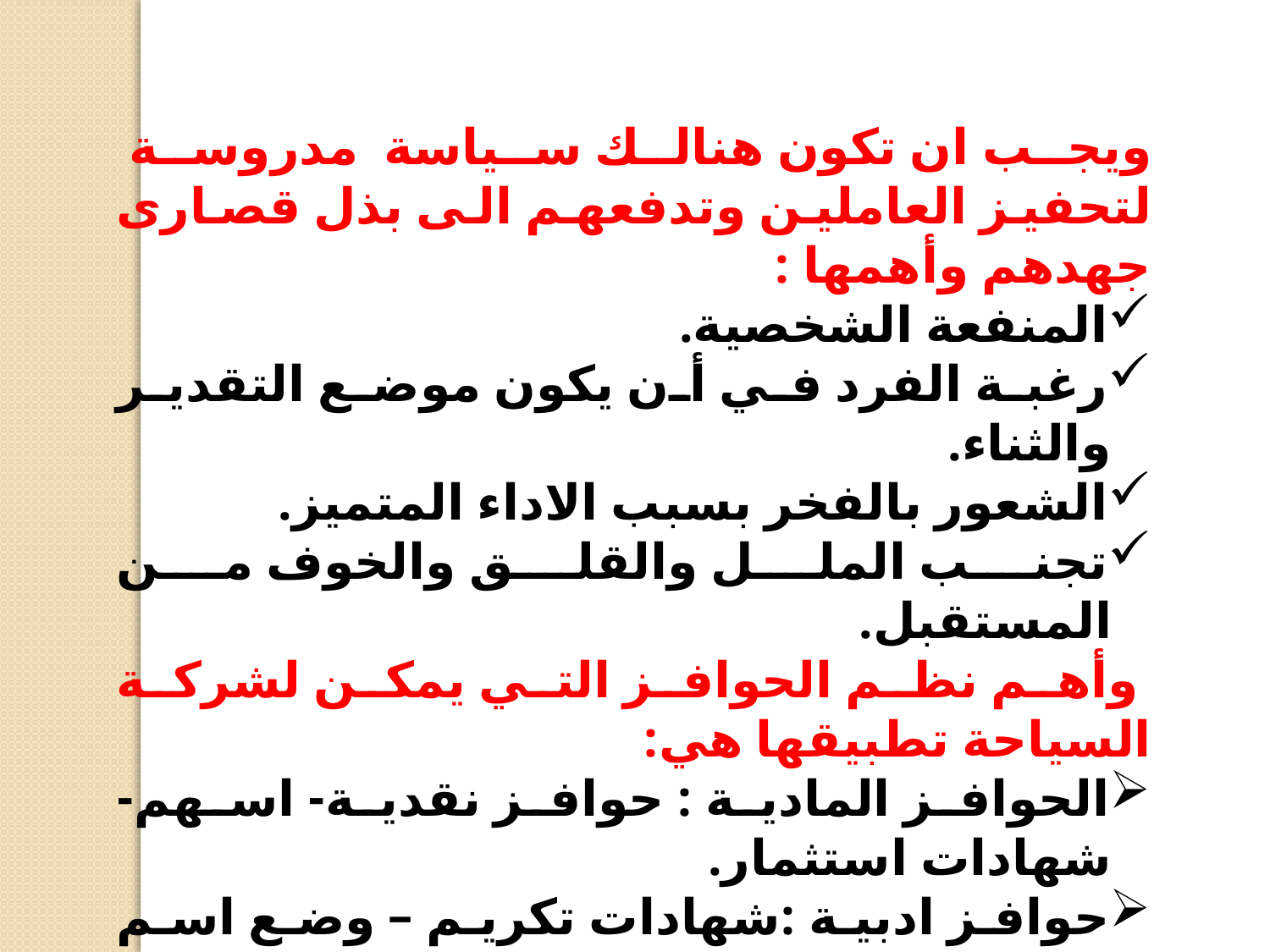

ويجب ان تكون هنالك سياسة  مدروسة  لتحفيز العاملين وتدفعهم الى بذل قصارى جهدهم وأهمها :
المنفعة الشخصية.
رغبة الفرد في أن يكون موضع التقدير والثناء.
الشعور بالفخر بسبب الاداء المتميز.
تجنب الملل والقلق والخوف من المستقبل.
 وأهم نظم الحوافز التي يمكن لشركة السياحة تطبيقها هي:
الحوافز المادية : حوافز نقدية- اسهم- شهادات استثمار.
حوافز ادبية :شهادات تكريم – وضع اسم العامل في لوحة الشرف – دروع .....الخ
رحلات الحوافز : للعامل وعائلته.